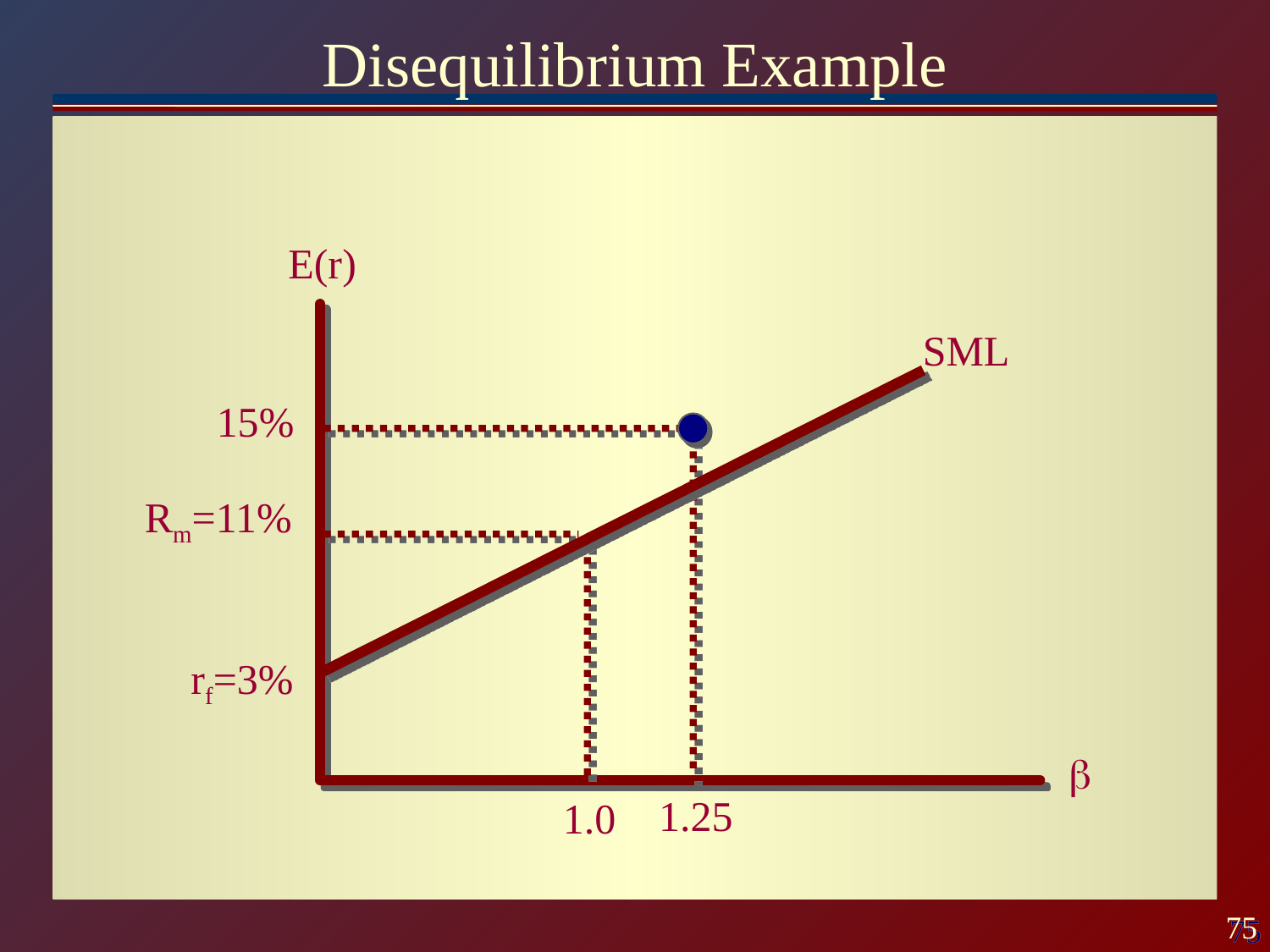

# Disequilibrium Example
E(r)

SML

15%

Rm=11%

rf=3%
β
1.25
1.0